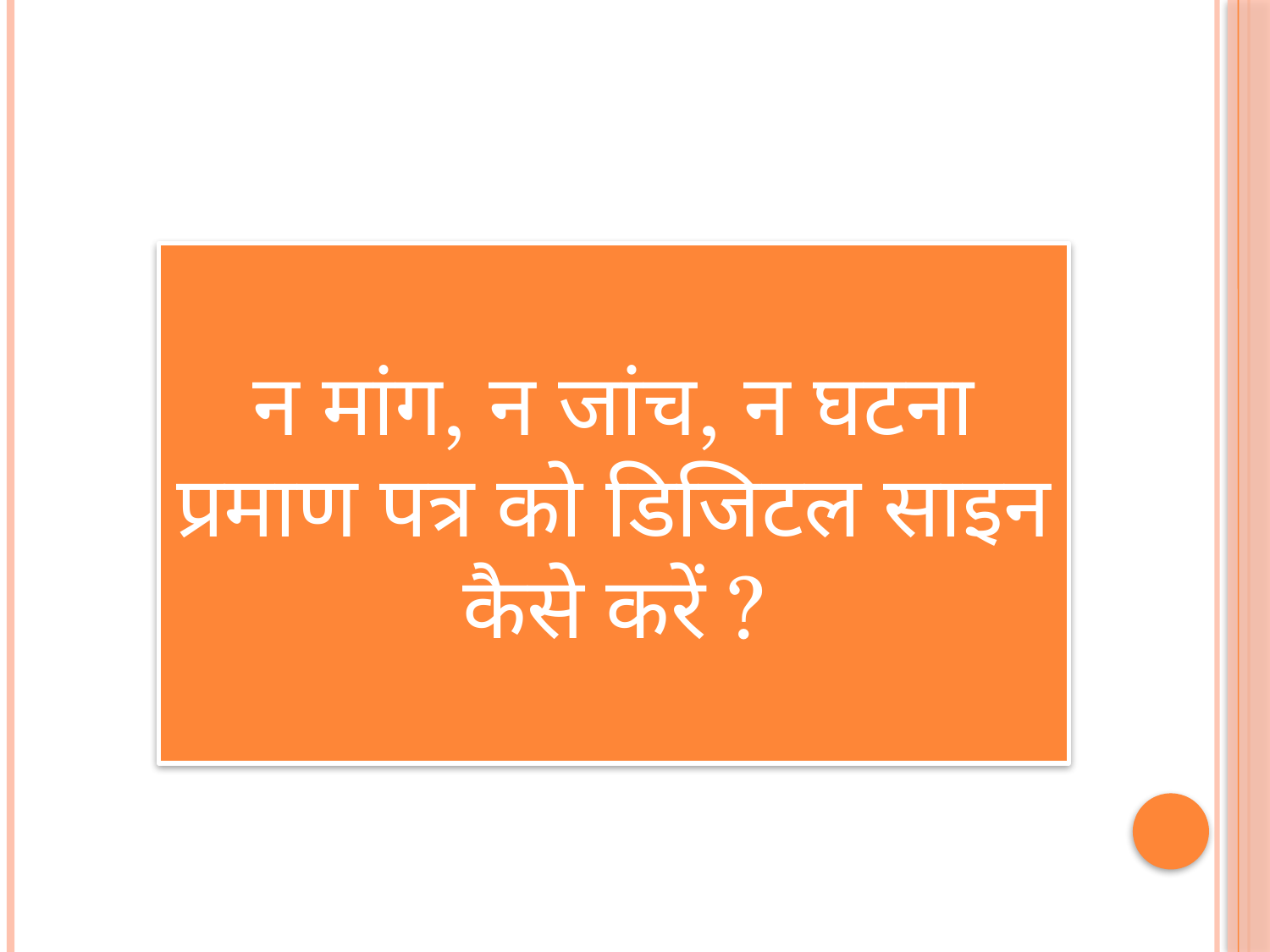

न मांग, न जांच, न घटना प्रमाण पत्र को डिजिटल साइन कैसे करें ?